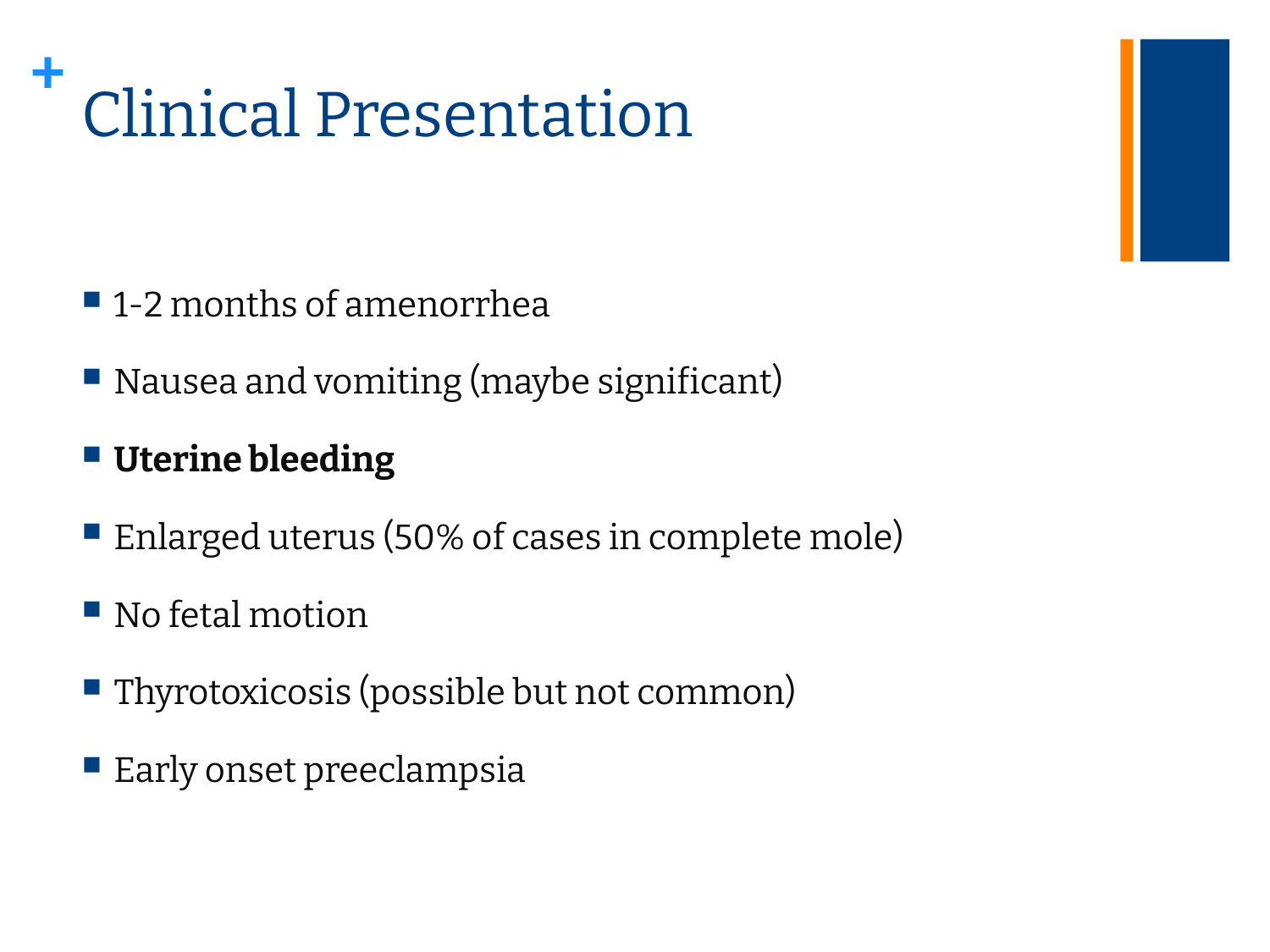

# Clinical Presentation
1-2 months of amenorrhea
Nausea and vomiting (maybe significant)
Uterine bleeding
Enlarged uterus (50% of cases in complete mole)
No fetal motion
Thyrotoxicosis (possible but not common)
Early onset preeclampsia